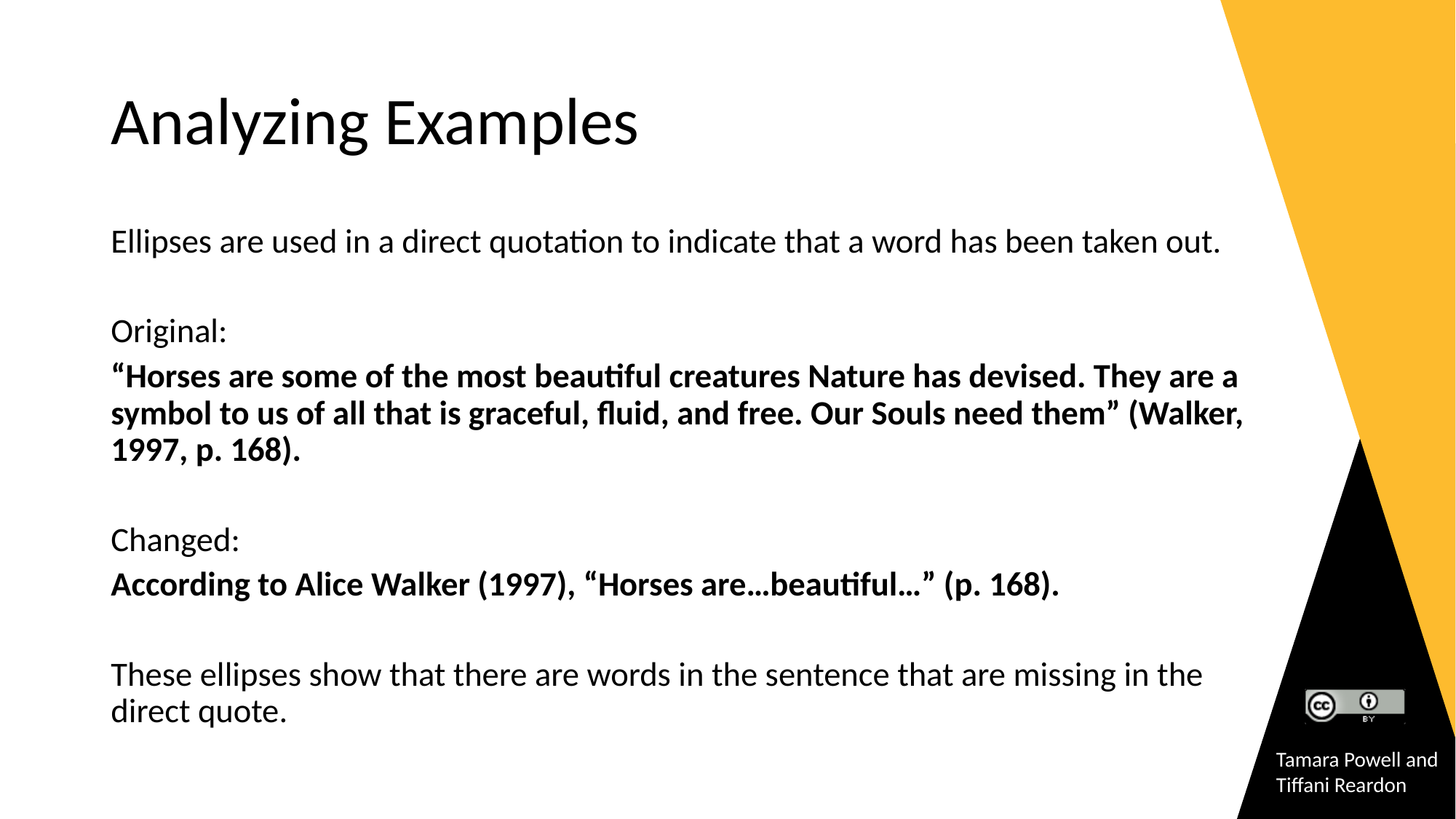

# Analyzing Examples
Ellipses are used in a direct quotation to indicate that a word has been taken out.

Original:
“Horses are some of the most beautiful creatures Nature has devised. They are a symbol to us of all that is graceful, fluid, and free. Our Souls need them” (Walker, 1997, p. 168).

Changed:
According to Alice Walker (1997), “Horses are…beautiful…” (p. 168).

These ellipses show that there are words in the sentence that are missing in the direct quote.